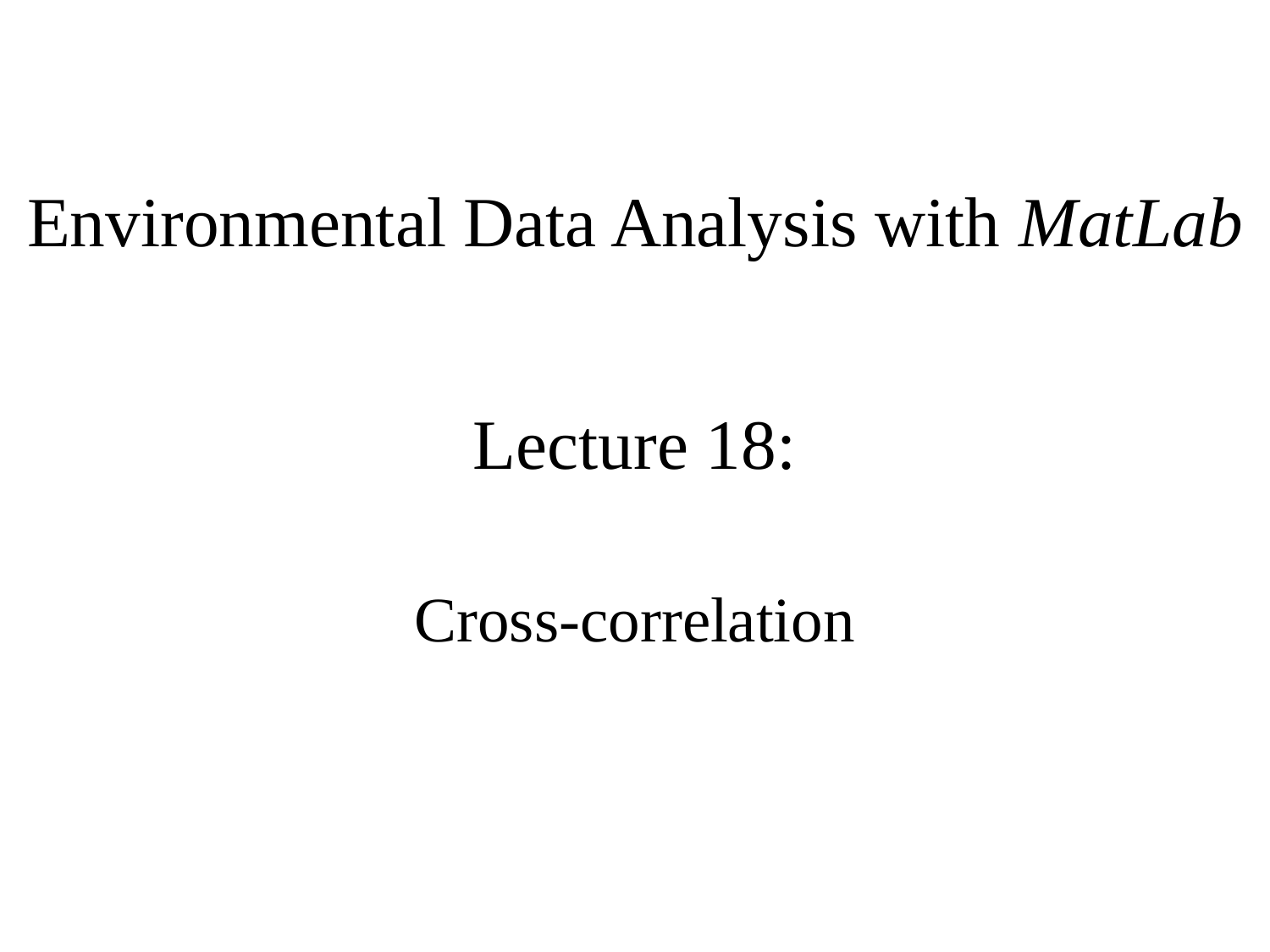

Environmental Data Analysis with MatLab
Lecture 18:

Cross-correlation